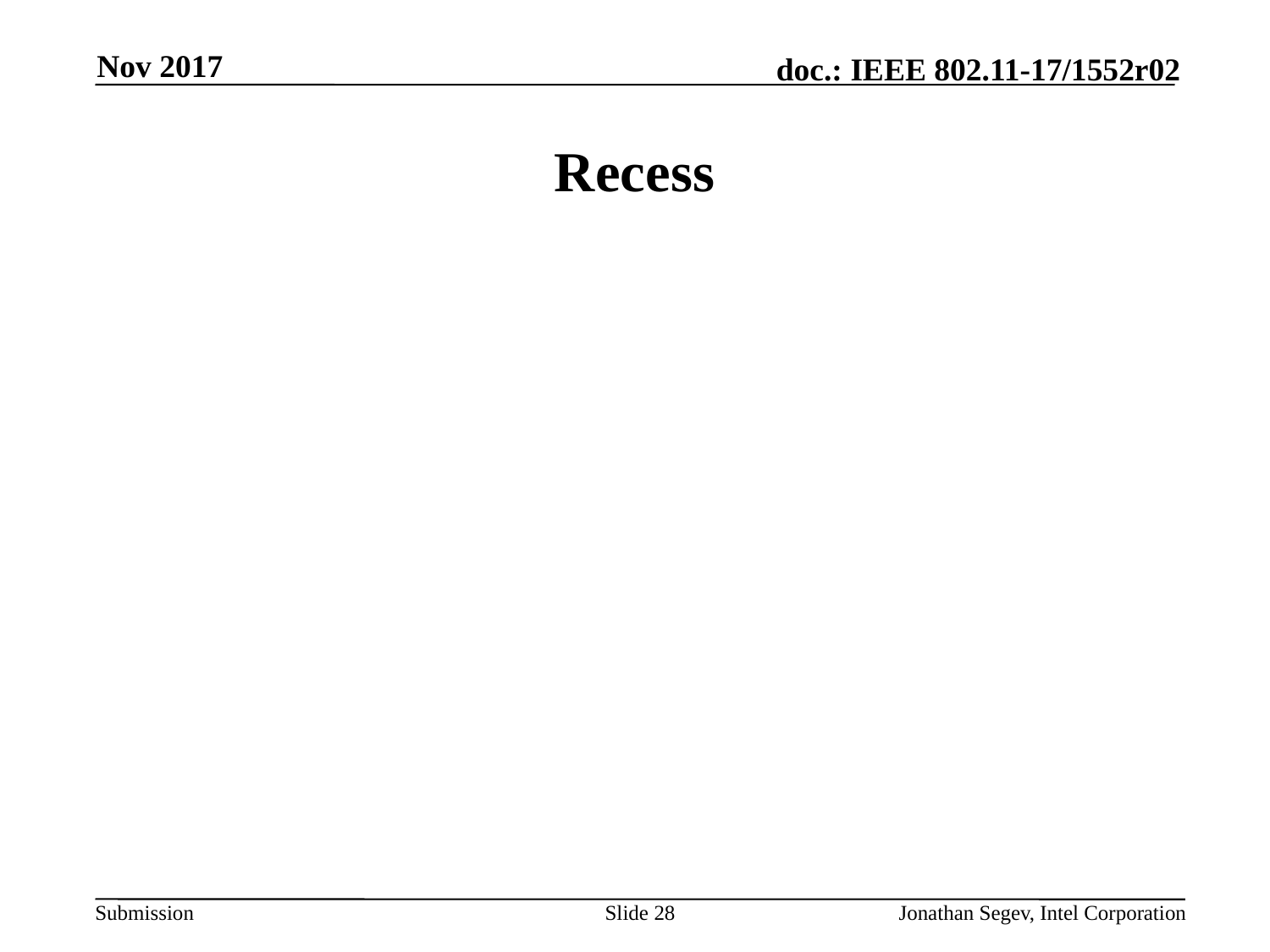

Nov 2017
# Recess

Slide 28
Jonathan Segev, Intel Corporation